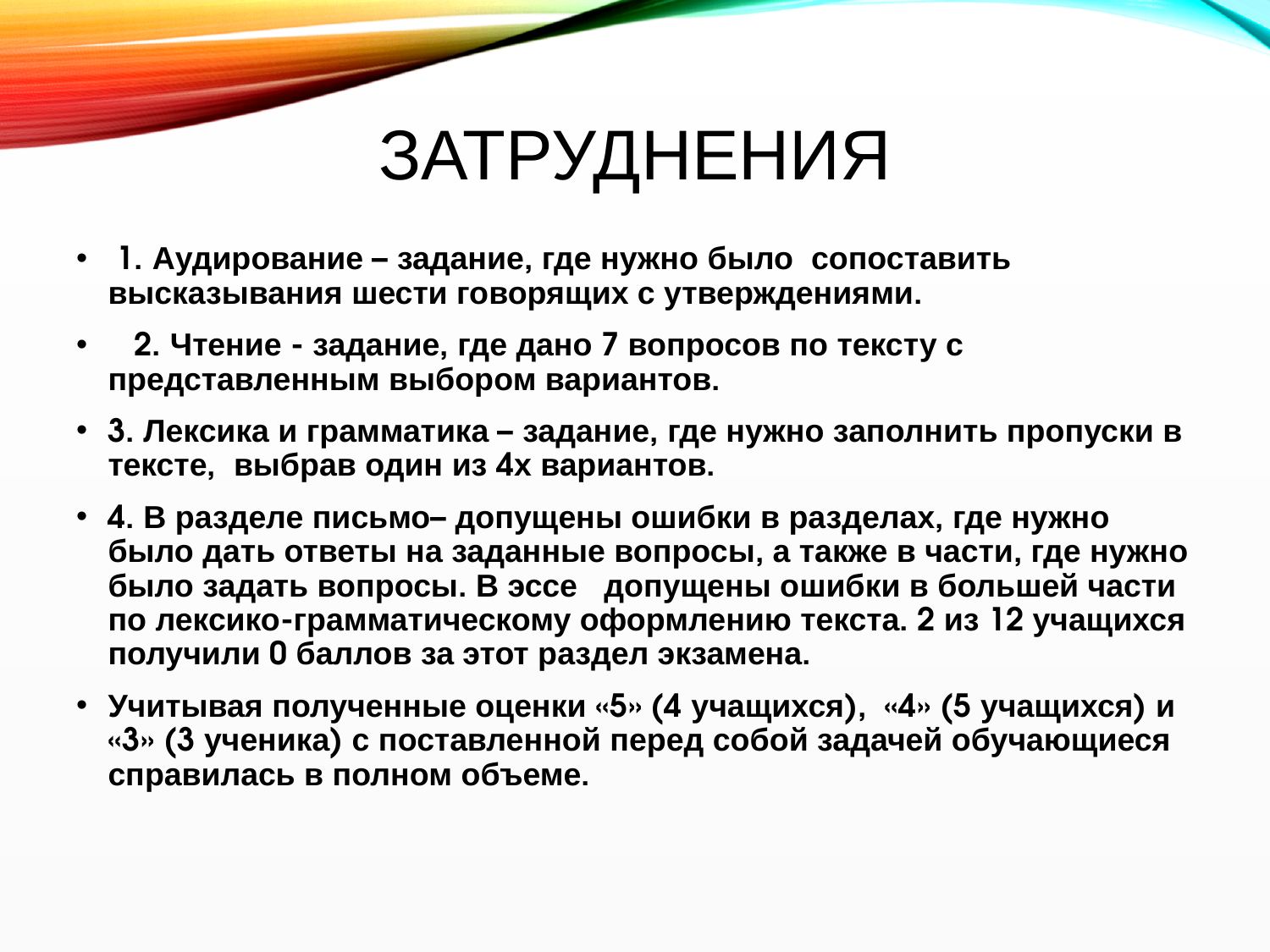

# Затруднения
 1. Аудирование – задание, где нужно было  сопоставить высказывания шести говорящих с утверждениями.
   2. Чтение - задание, где дано 7 вопросов по тексту с представленным выбором вариантов.
3. Лексика и грамматика – задание, где нужно заполнить пропуски в тексте,  выбрав один из 4х вариантов.
4. В разделе письмо– допущены ошибки в разделах, где нужно было дать ответы на заданные вопросы, а также в части, где нужно было задать вопросы. В эссе   допущены ошибки в большей части по лексико-грамматическому оформлению текста. 2 из 12 учащихся получили 0 баллов за этот раздел экзамена.
Учитывая полученные оценки «5» (4 учащихся),  «4» (5 учащихся) и  «3» (3 ученика) с поставленной перед собой задачей обучающиеся справилась в полном объеме.